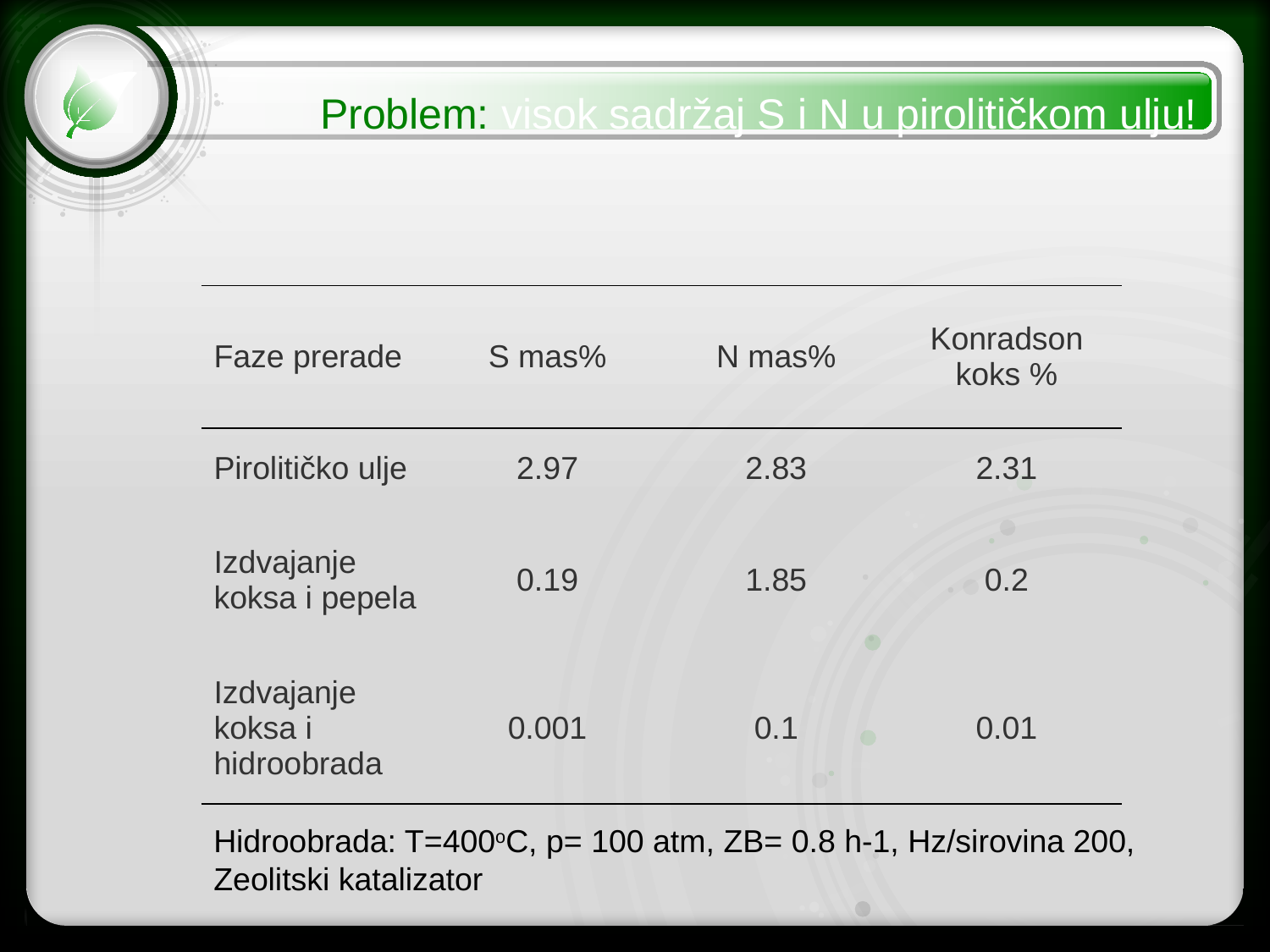

Problem: visok sadržaj S i N u pirolitičkom ulju!
| Faze prerade | S mas% | N mas% | Konradson koks % |
| --- | --- | --- | --- |
| Pirolitičko ulje | 2.97 | 2.83 | 2.31 |
| Izdvajanje koksa i pepela | 0.19 | 1.85 | 0.2 |
| Izdvajanje koksa i hidroobrada | 0.001 | 0.1 | 0.01 |
Hidroobrada: T=400oC, p= 100 atm, ZB= 0.8 h-1, Hz/sirovina 200, Zeolitski katalizator